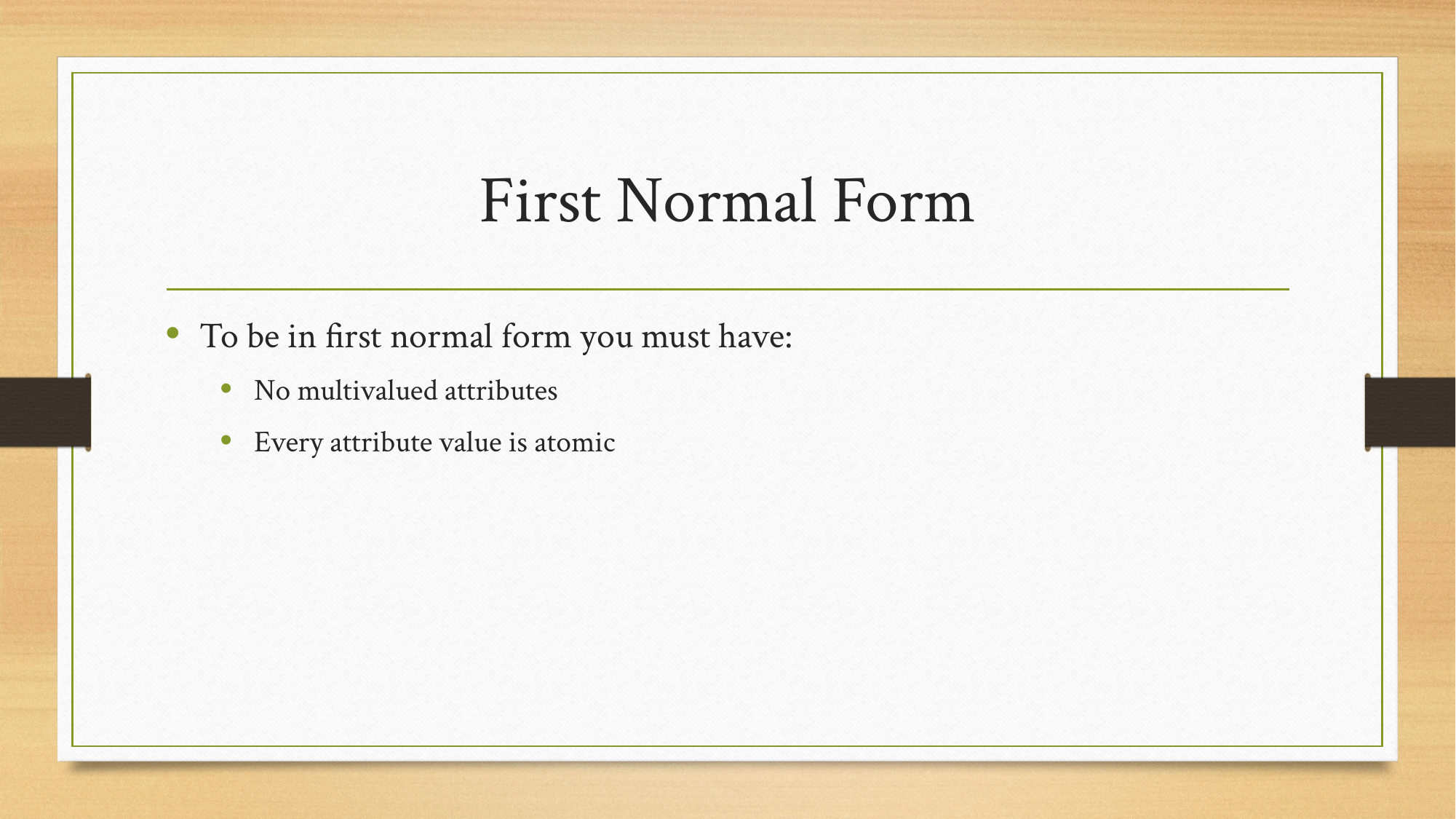

# First Normal Form
To be in first normal form you must have:
No multivalued attributes
Every attribute value is atomic